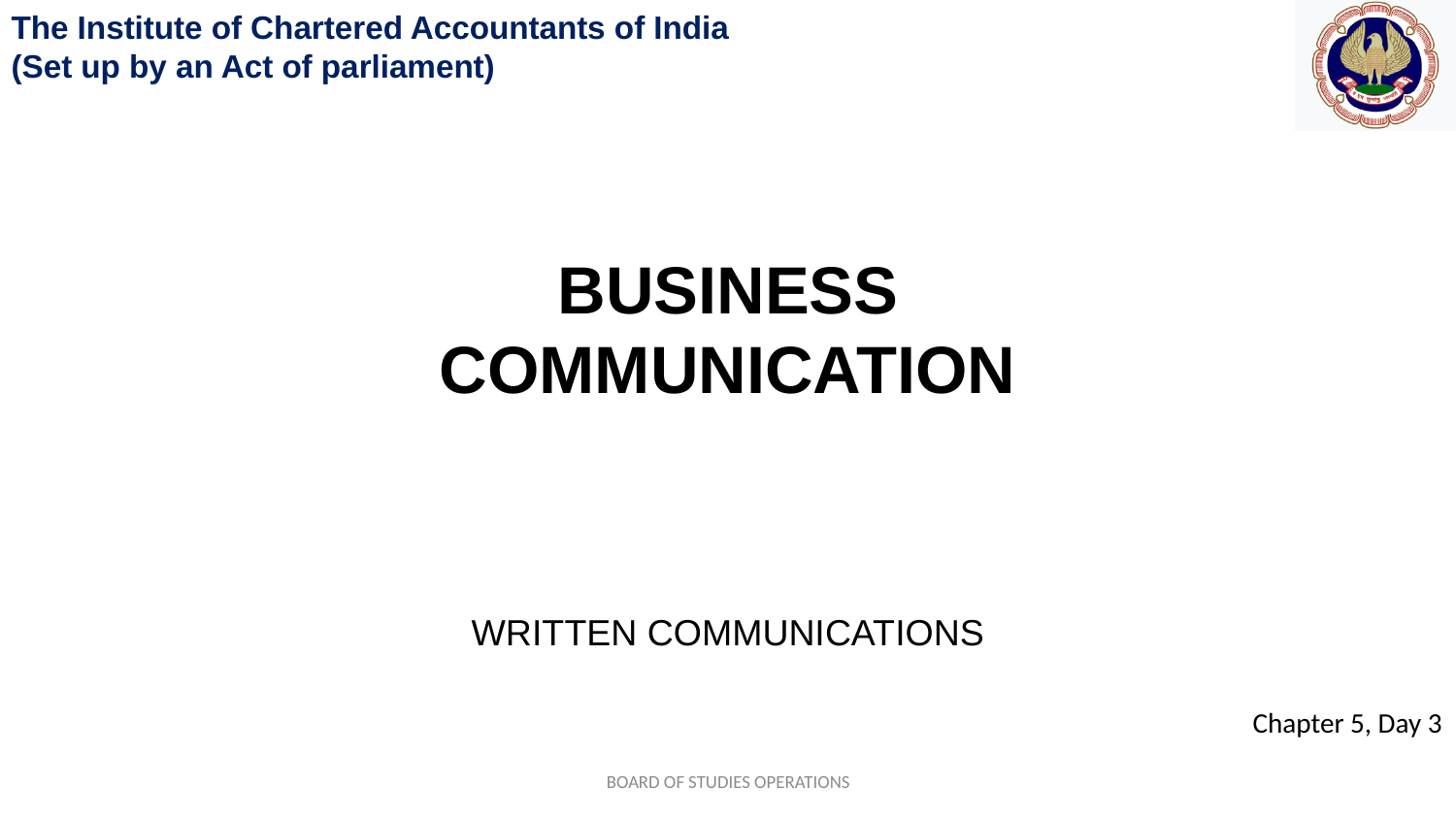

BUSINESS COMMUNICATION
WRITTEN COMMUNICATIONS
BOARD OF STUDIES OPERATIONS